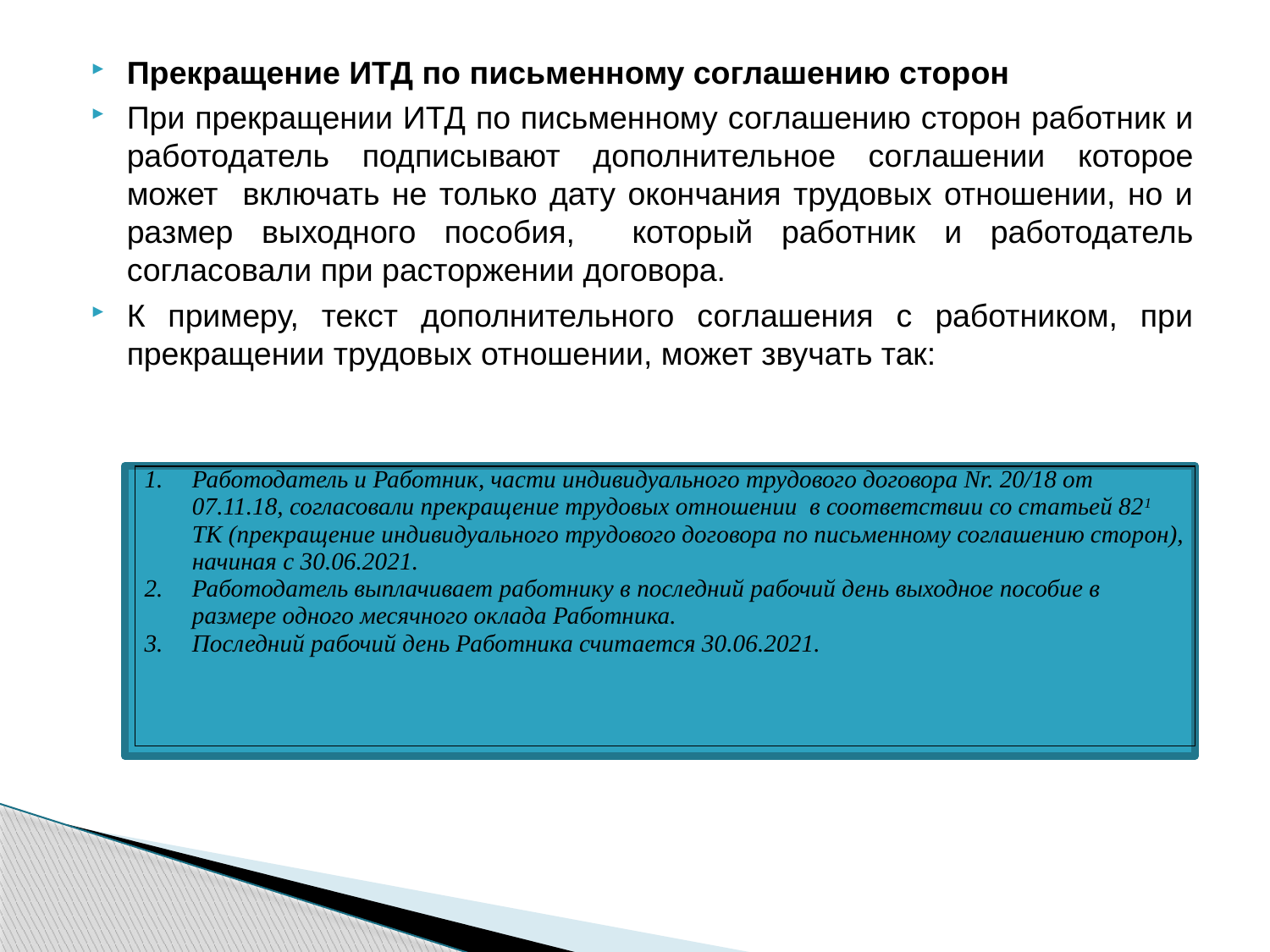

Прекращение ИТД по письменному соглашению сторон
При прекращении ИТД по письменному соглашению сторон работник и работодатель подписывают дополнительное соглашении которое может  включать не только дату окончания трудовых отношении, но и размер выходного пособия,  который работник и работодатель согласовали при расторжении договора.
К примеру, текст дополнительного соглашения с работником, при прекращении трудовых отношении, может звучать так:

| Работодатель и Работник, части индивидуального трудового договора Nr. 20/18 от 07.11.18, согласовали прекращение трудовых отношении в соответствии со статьей 821 ТК (прекращение индивидуального трудового договора по письменному соглашению сторон), начиная с 30.06.2021. Работодатель выплачивает работнику в последний рабочий день выходное пособие в размере одного месячного оклада Работника. Последний рабочий день Работника считается 30.06.2021. |
| --- |